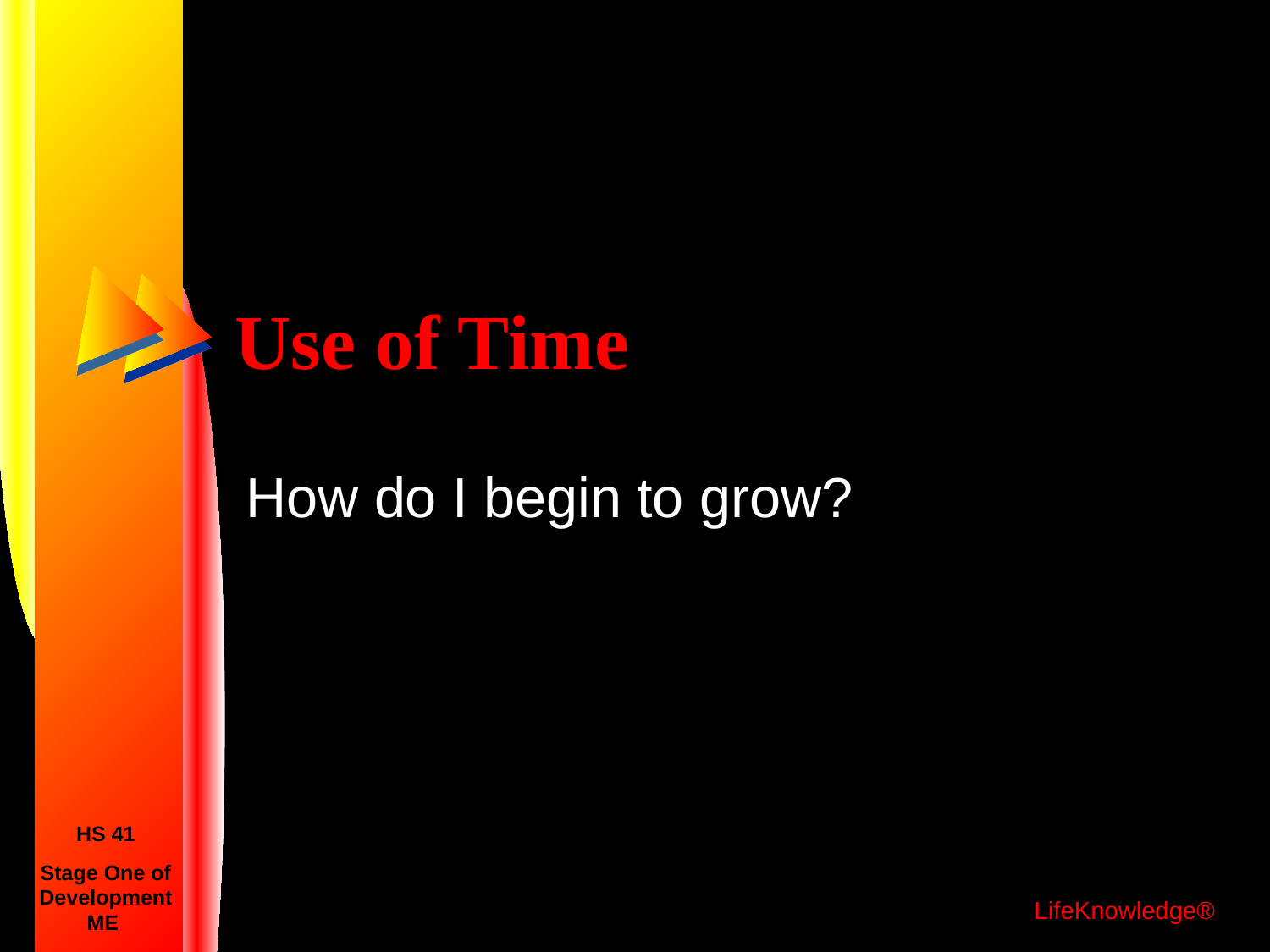

# Use of Time
How do I begin to grow?

HS 41
Stage One of Development
ME
LifeKnowledge®